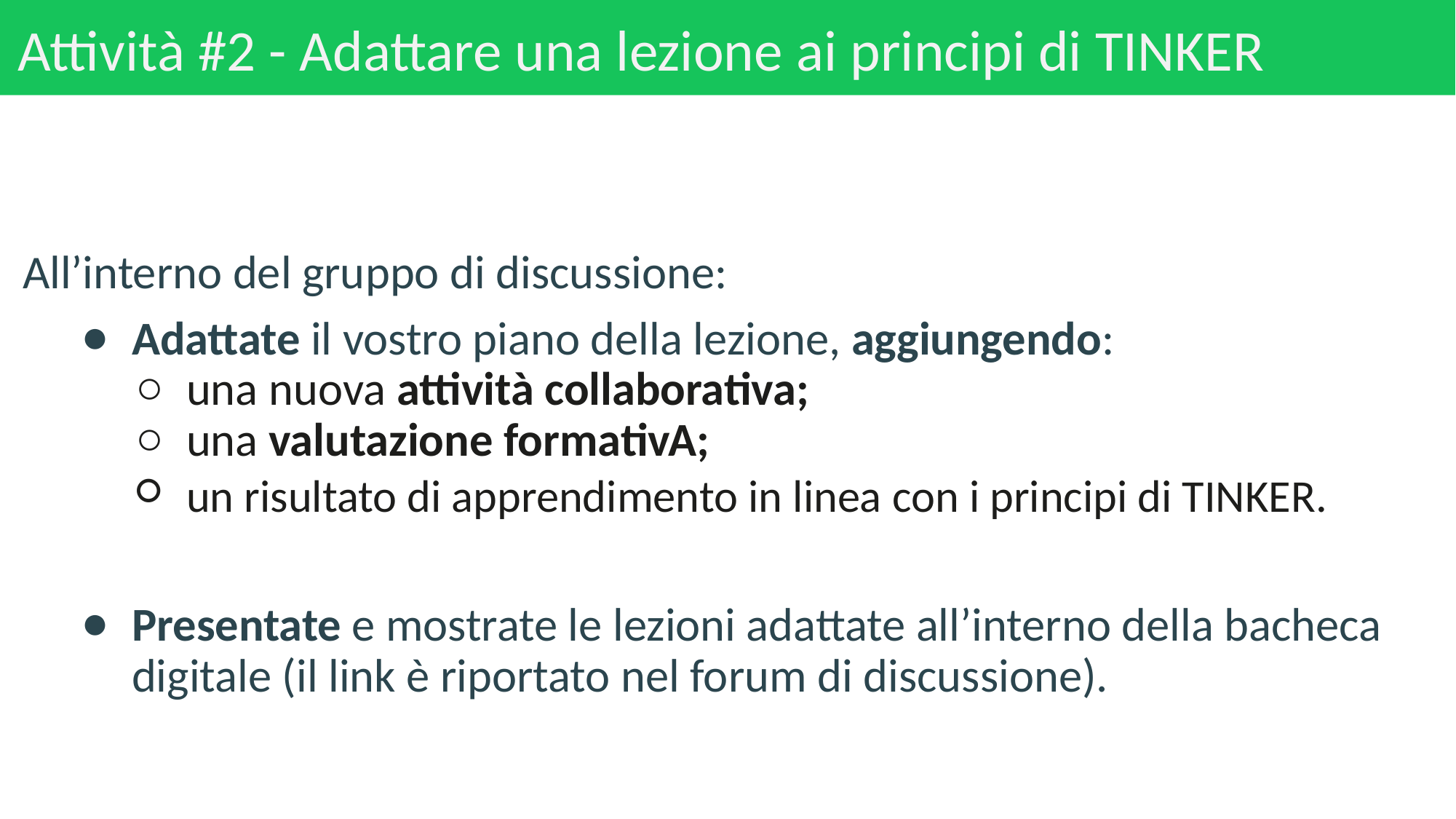

# Attività #2 - Adattare una lezione ai principi di TINKER

All’interno del gruppo di discussione:
Adattate il vostro piano della lezione, aggiungendo:
una nuova attività collaborativa;
una valutazione formativA;
un risultato di apprendimento in linea con i principi di TINKER.

Presentate e mostrate le lezioni adattate all’interno della bacheca digitale (il link è riportato nel forum di discussione).